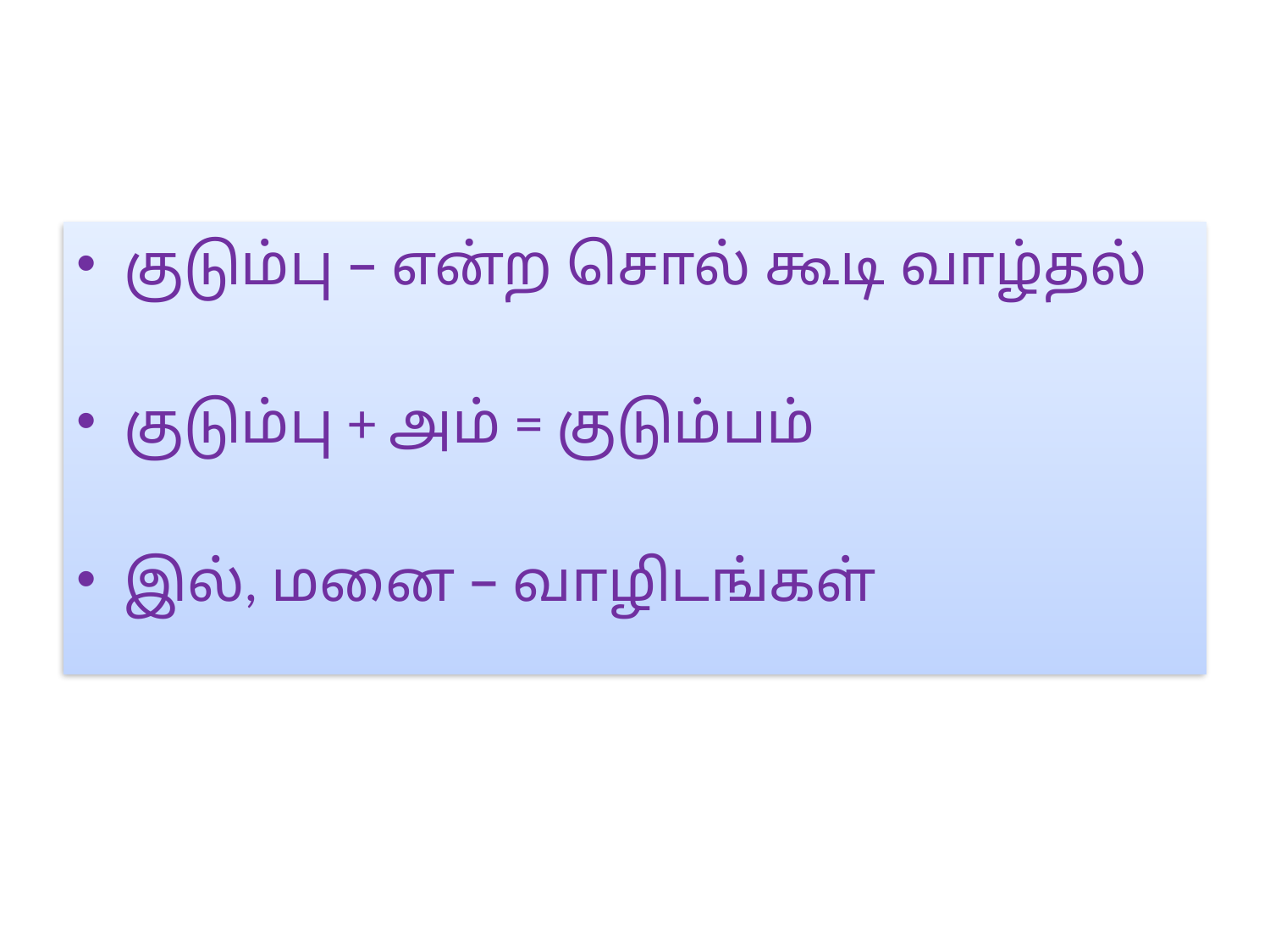

குடும்பு – என்ற சொல் கூடி வாழ்தல்

குடும்பு + அம் = குடும்பம்

இல், மனை – வாழிடங்கள்